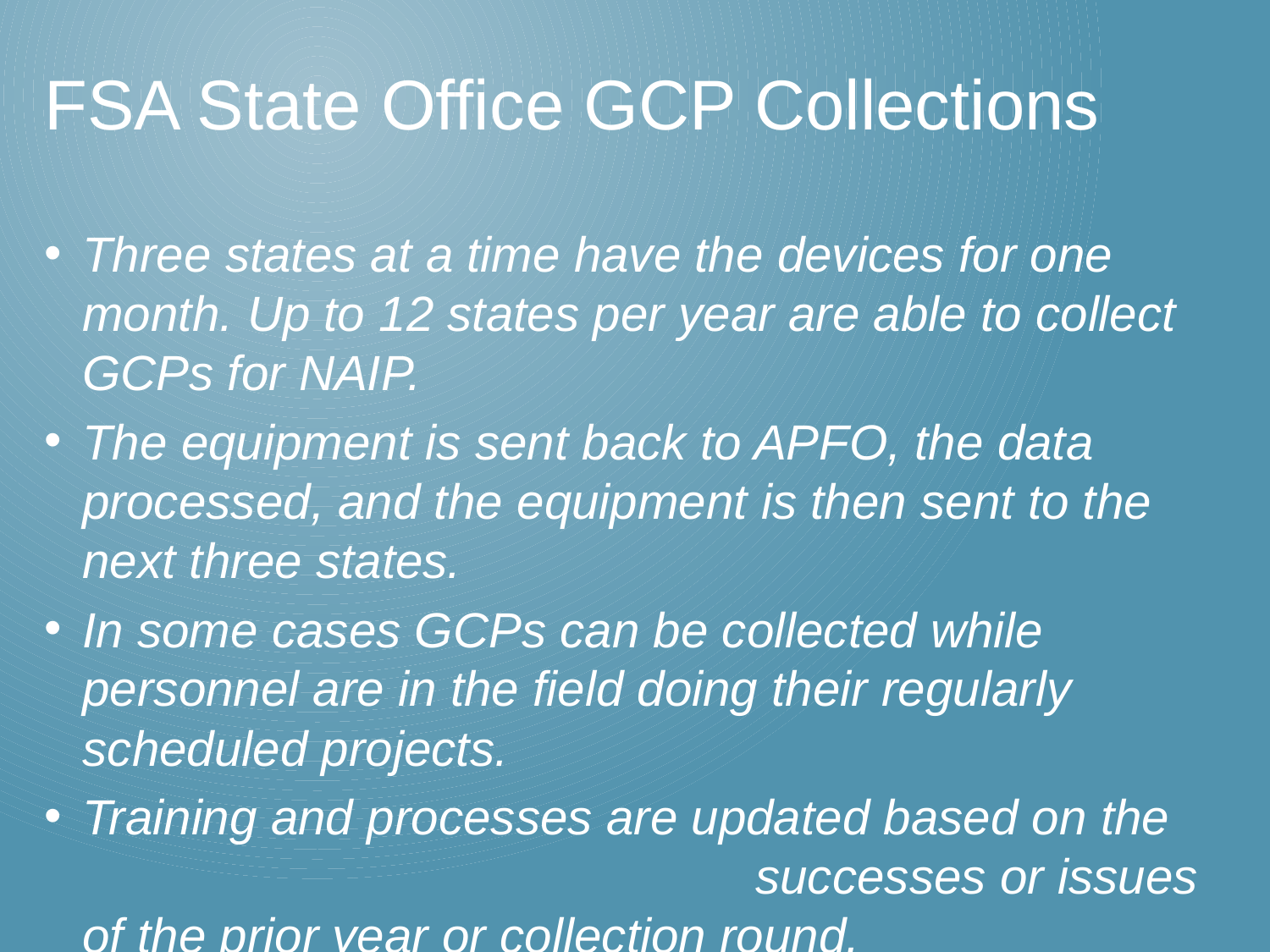

FSA State Office GCP Collections

Three states at a time have the devices for one month. Up to 12 states per year are able to collect GCPs for NAIP.
The equipment is sent back to APFO, the data processed, and the equipment is then sent to the next three states.
In some cases GCPs can be collected while personnel are in the field doing their regularly scheduled projects.
Training and processes are updated based on the                                                     successes or issues of the prior year or collection round.
Over 700 GCPs have been collected so far, with a total value of over $210,000.    *Based on $300 cost per GCP if purchased